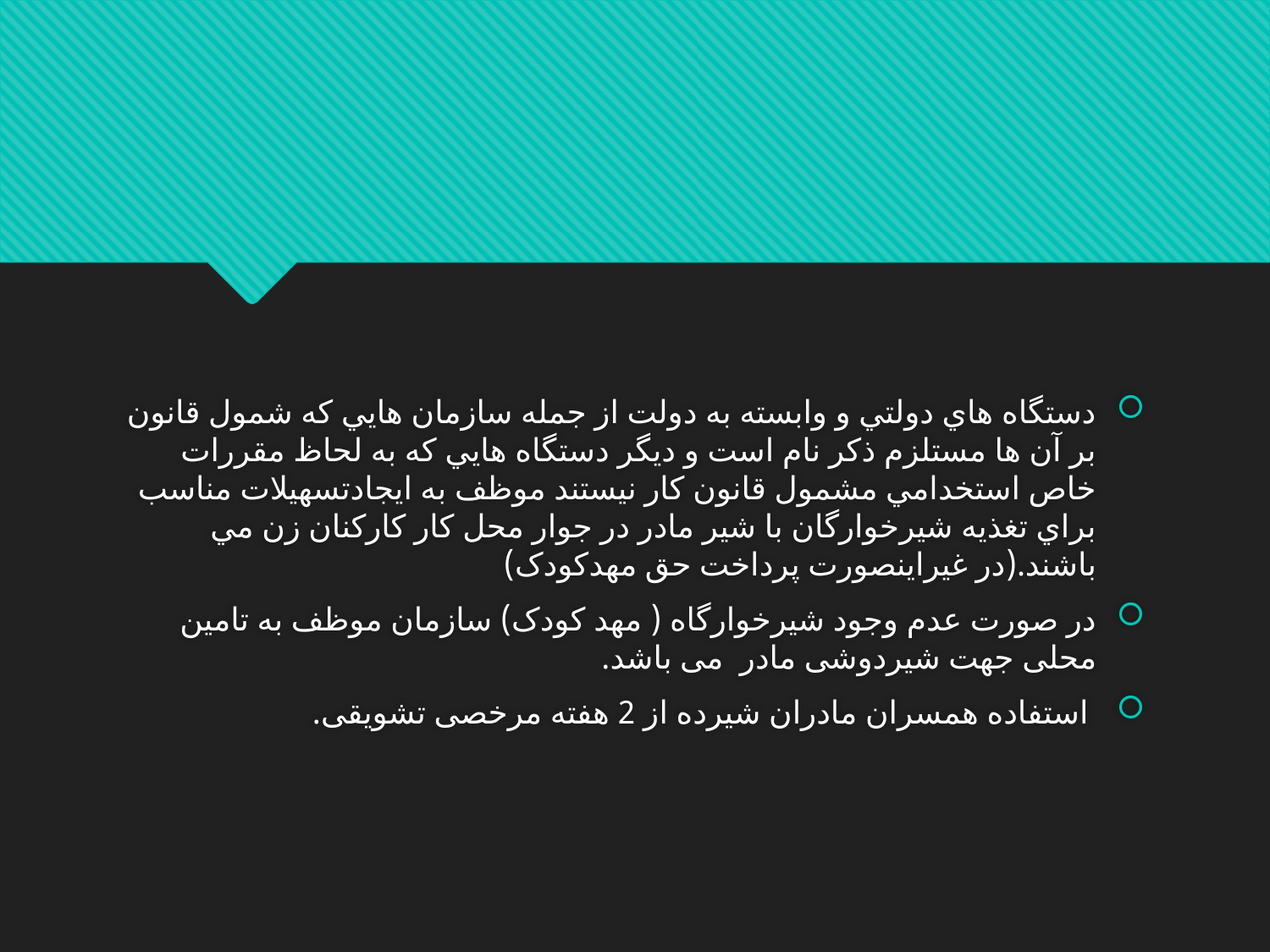

دستگاه هاي دولتي و وابسته به دولت از جمله سازمان هايي که شمول قانون بر آن ها مستلزم ذکر نام است و ديگر دستگاه هايي که به لحاظ مقررات خاص استخدامي مشمول قانون کار نیستند موظف به ايجادتسهیلات مناسب براي تغذيه شیرخوارگان با شیر مادر در جوار محل کار کارکنان زن مي باشند.(در غیراینصورت پرداخت حق مهدکودک)
در صورت عدم وجود شیرخوارگاه ( مهد کودک) سازمان موظف به تامین محلی جهت شیردوشی مادر  می باشد.
 استفاده همسران مادران شیرده از 2 هفته مرخصی تشویقی.